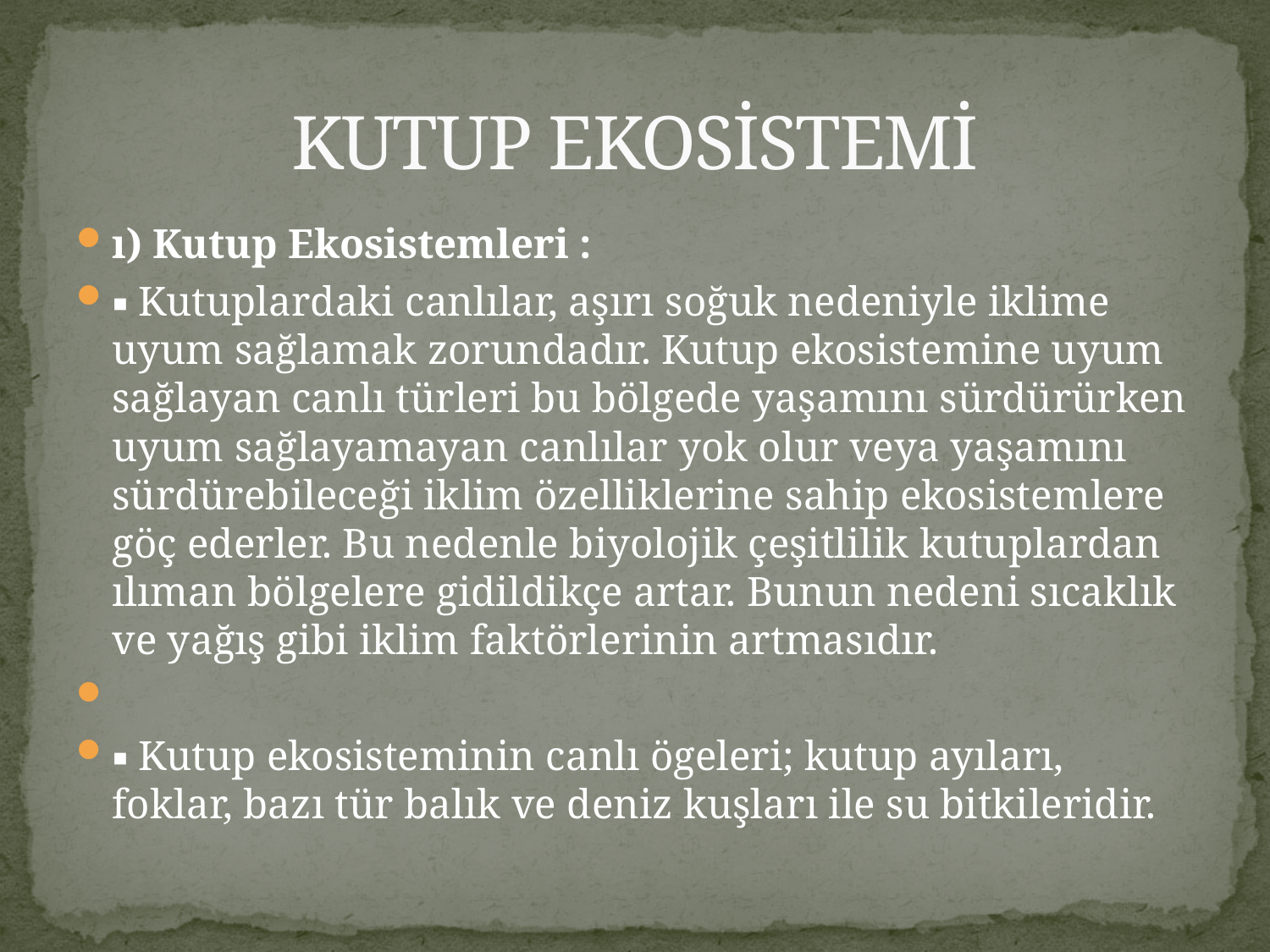

# KUTUP EKOSİSTEMİ
ı) Kutup Ekosistemleri :
▪ Kutuplardaki canlılar, aşırı soğuk nedeniyle iklime uyum sağlamak zorundadır. Kutup ekosistemine uyum sağlayan canlı türleri bu bölgede yaşamını sürdürürken uyum sağlayamayan canlılar yok olur veya yaşamını sürdürebileceği iklim özelliklerine sahip ekosistemlere göç ederler. Bu nedenle biyolojik çeşitlilik kutuplardan ılıman bölgelere gidildikçe artar. Bunun nedeni sıcaklık ve yağış gibi iklim faktörlerinin artmasıdır.

▪ Kutup ekosisteminin canlı ögeleri; kutup ayıları, foklar, bazı tür balık ve deniz kuşları ile su bitkileridir.